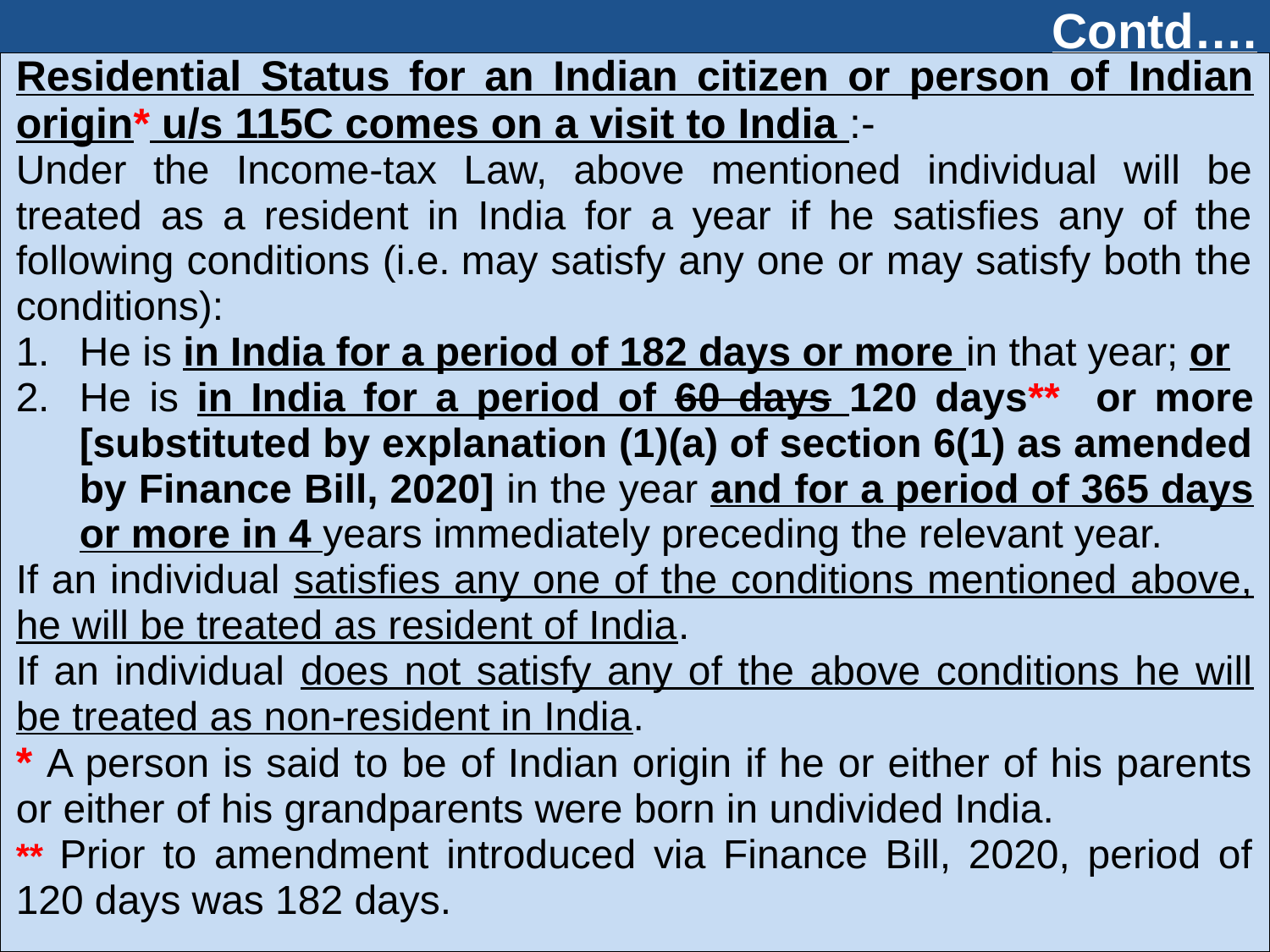

# Contd….
| Residential Status for an Indian citizen or person of Indian origin\* u/s 115C comes on a visit to India :- Under the Income-tax Law, above mentioned individual will be treated as a resident in India for a year if he satisfies any of the following conditions (i.e. may satisfy any one or may satisfy both the conditions): He is in India for a period of 182 days or more in that year; or He is in India for a period of 60 days 120 days\*\* or more [substituted by explanation (1)(a) of section 6(1) as amended by Finance Bill, 2020] in the year and for a period of 365 days or more in 4 years immediately preceding the relevant year. If an individual satisfies any one of the conditions mentioned above, he will be treated as resident of India. If an individual does not satisfy any of the above conditions he will be treated as non-resident in India. \* A person is said to be of Indian origin if he or either of his parents or either of his grandparents were born in undivided India. \*\* Prior to amendment introduced via Finance Bill, 2020, period of 120 days was 182 days. |
| --- |
149